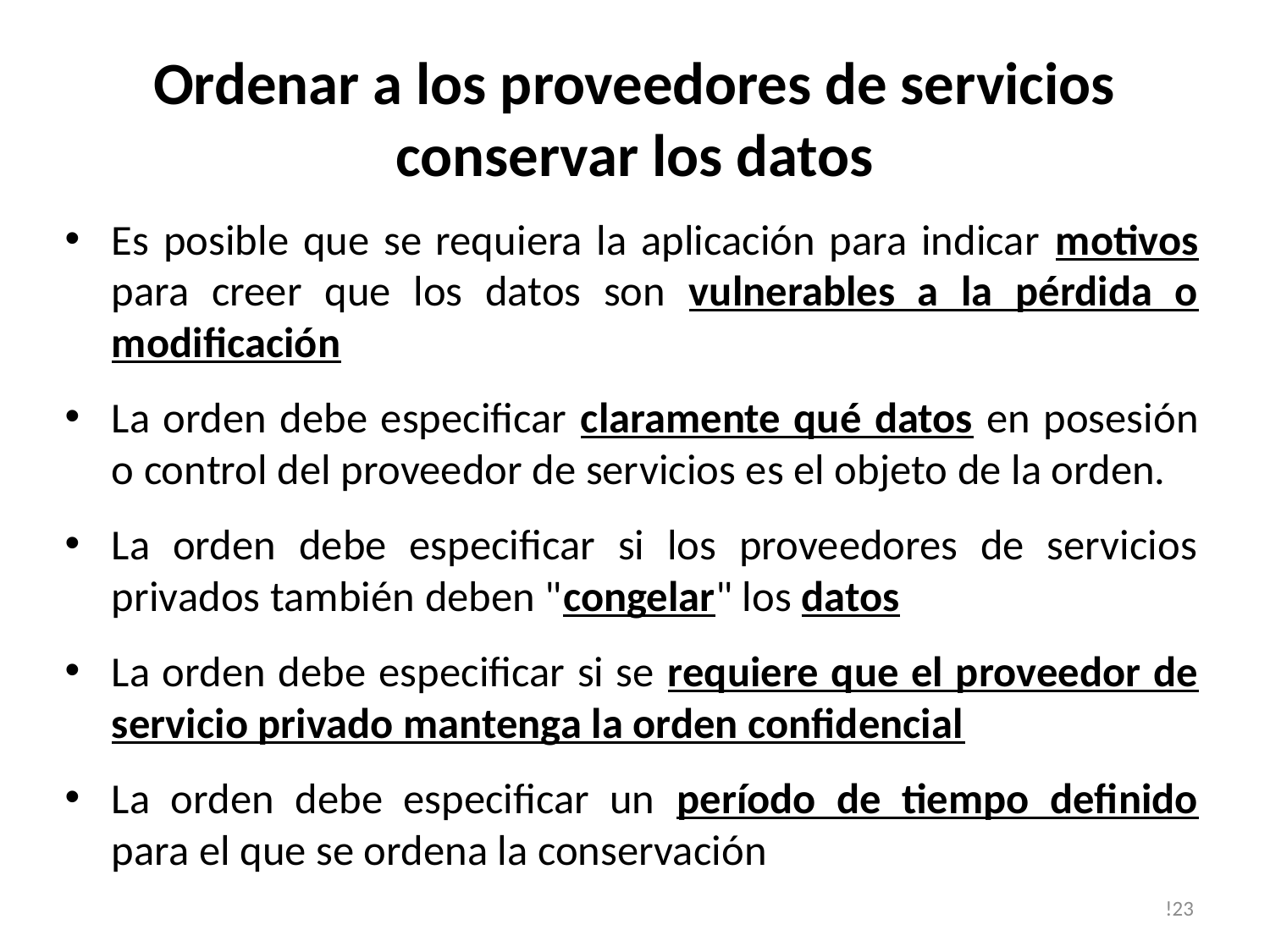

# Ordenar a los proveedores de servicios conservar los datos
Es posible que se requiera la aplicación para indicar motivos para creer que los datos son vulnerables a la pérdida o modificación
La orden debe especificar claramente qué datos en posesión o control del proveedor de servicios es el objeto de la orden.
La orden debe especificar si los proveedores de servicios privados también deben "congelar" los datos
La orden debe especificar si se requiere que el proveedor de servicio privado mantenga la orden confidencial
La orden debe especificar un período de tiempo definido para el que se ordena la conservación
!23